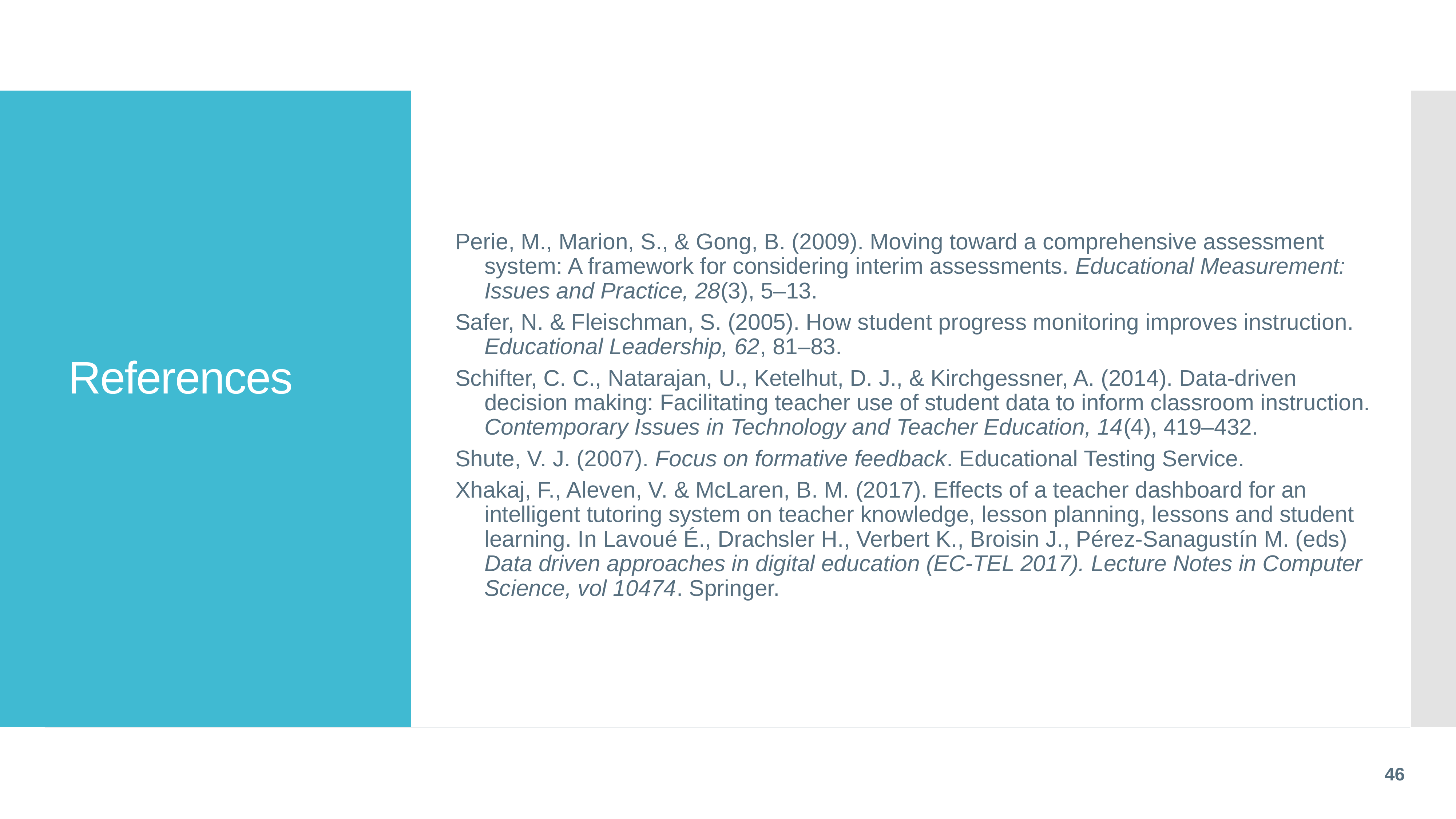

Perie, M., Marion, S., & Gong, B. (2009). Moving toward a comprehensive assessment system: A framework for considering interim assessments. Educational Measurement: Issues and Practice, 28(3), 5–13.
Safer, N. & Fleischman, S. (2005). How student progress monitoring improves instruction. Educational Leadership, 62, 81–83.
Schifter, C. C., Natarajan, U., Ketelhut, D. J., & Kirchgessner, A. (2014). Data-driven decision making: Facilitating teacher use of student data to inform classroom instruction. Contemporary Issues in Technology and Teacher Education, 14(4), 419–432.
Shute, V. J. (2007). Focus on formative feedback. Educational Testing Service.
Xhakaj, F., Aleven, V. & McLaren, B. M. (2017). Effects of a teacher dashboard for an intelligent tutoring system on teacher knowledge, lesson planning, lessons and student learning. In Lavoué É., Drachsler H., Verbert K., Broisin J., Pérez-Sanagustín M. (eds) Data driven approaches in digital education (EC-TEL 2017). Lecture Notes in Computer Science, vol 10474. Springer.
# References
46